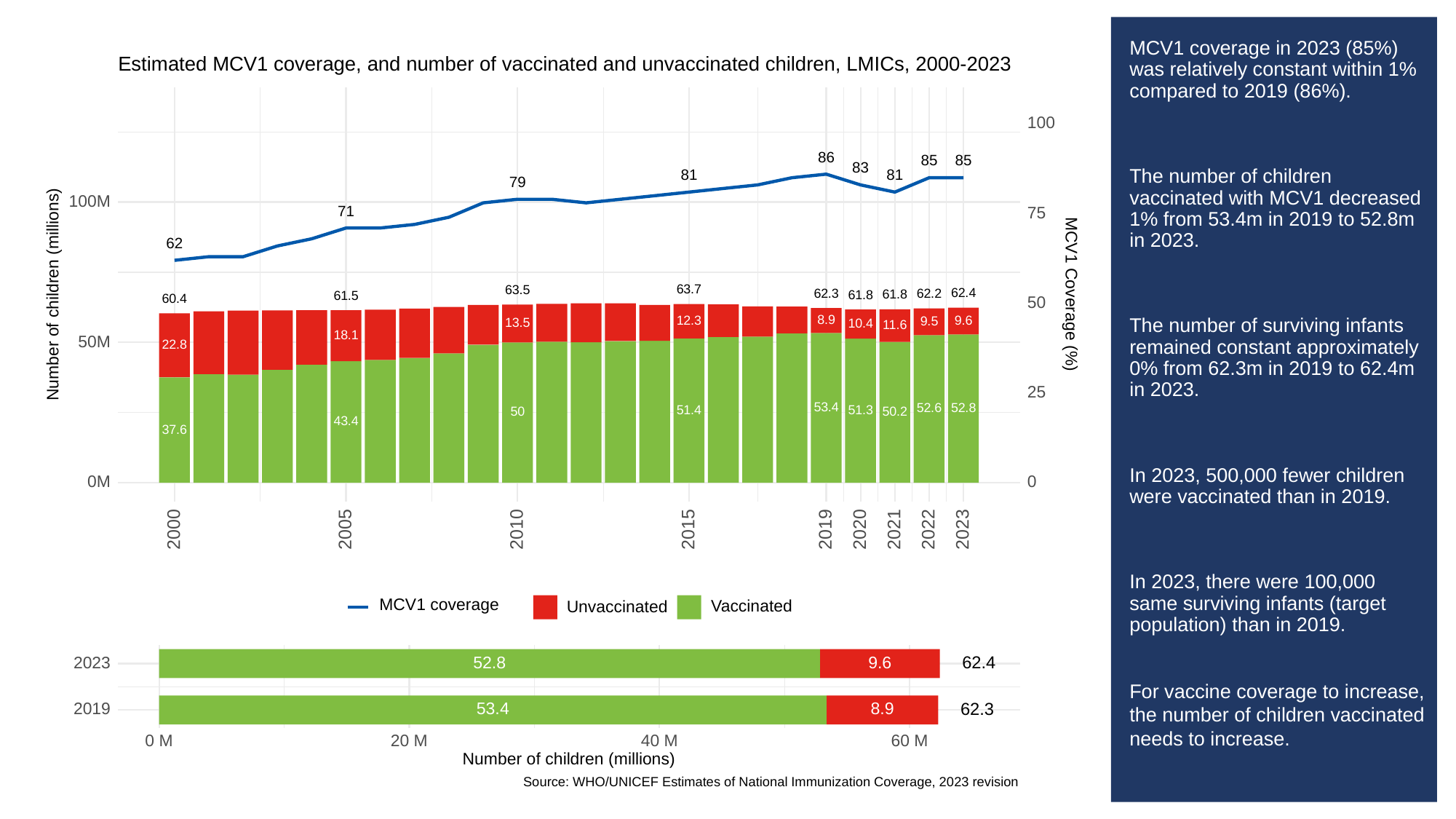

# MCV1 coverage in 2023 (85%) was relatively constant within 1% compared to 2019 (86%).

The number of children vaccinated with MCV1 decreased 1% from 53.4m in 2019 to 52.8m in 2023.

The number of surviving infants remained constant approximately 0% from 62.3m in 2019 to 62.4m in 2023.

In 2023, 500,000 fewer children were vaccinated than in 2019.

In 2023, there were 100,000 same surviving infants (target population) than in 2019.

For vaccine coverage to increase, the number of children vaccinated needs to increase.

Estimated MCV1 coverage, and number of vaccinated and unvaccinated children, LMICs, 2000-2023

100

86
85
85
83
81
81

79
100M

71
75
62

63.7
63.5
Number of children (millions)
MCV1 Coverage (%)
62.4
62.3
62.2
61.8
61.8
61.5
60.4
50

8.9
9.6
12.3
9.5
13.5
10.4
11.6
18.1

50M

22.8

25
53.4
52.8
52.6
51.4
51.3
50.2
50

43.4
37.6
0M
0

2023
2000
2005
2010
2015
2019
2020
2021
2022

MCV1 coverage
Unvaccinated
Vaccinated

62.4
52.8
9.6
2023

62.3
53.4
8.9
2019

0 M
20 M
40 M
60 M
Number of children (millions)
Source: WHO/UNICEF Estimates of National Immunization Coverage, 2023 revision